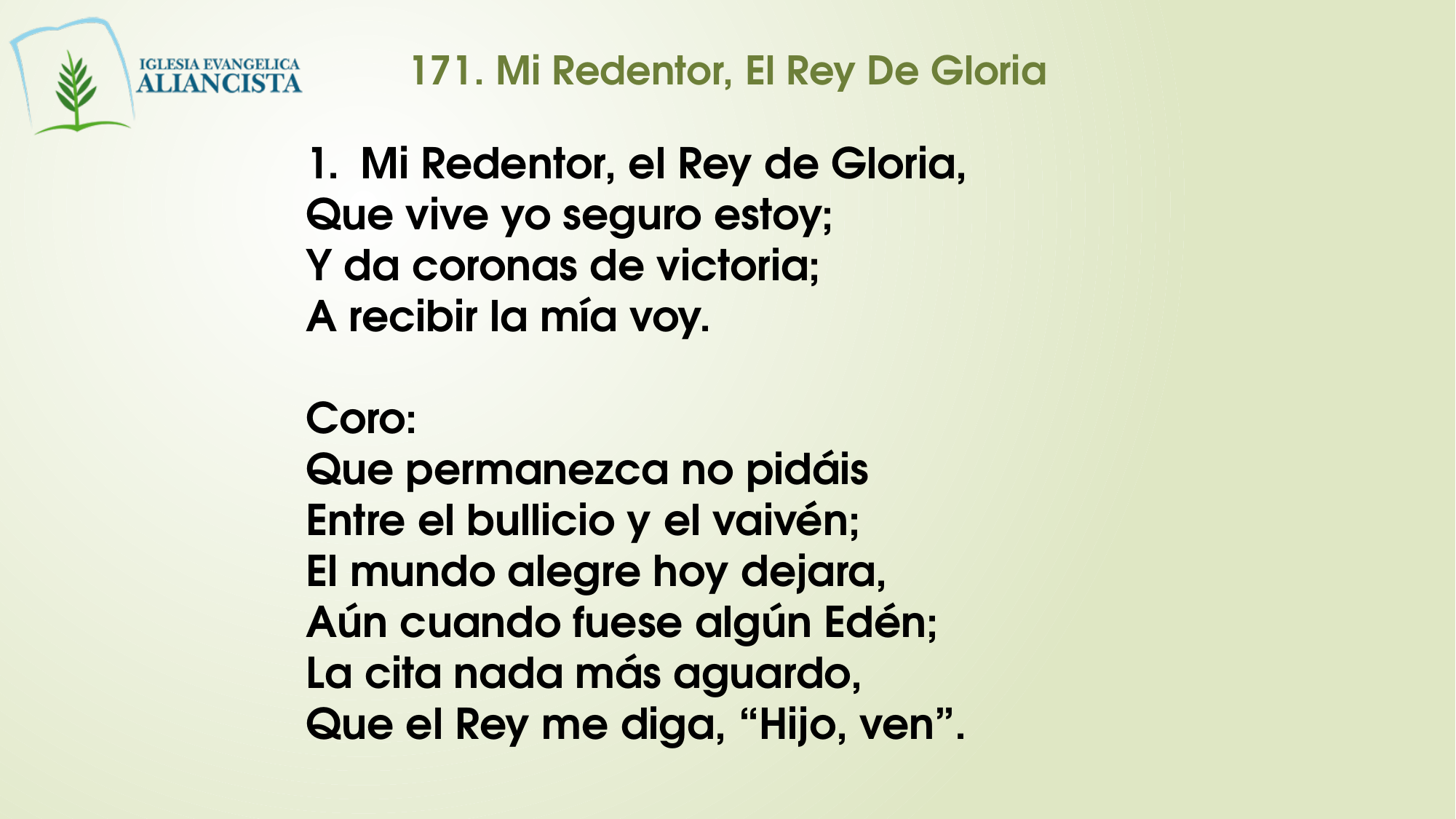

171. Mi Redentor, El Rey De Gloria
Mi Redentor, el Rey de Gloria,
Que vive yo seguro estoy;
Y da coronas de victoria;
A recibir la mía voy.

Coro:
Que permanezca no pidáis
Entre el bullicio y el vaivén;
El mundo alegre hoy dejara,
Aún cuando fuese algún Edén;
La cita nada más aguardo,
Que el Rey me diga, “Hijo, ven”.